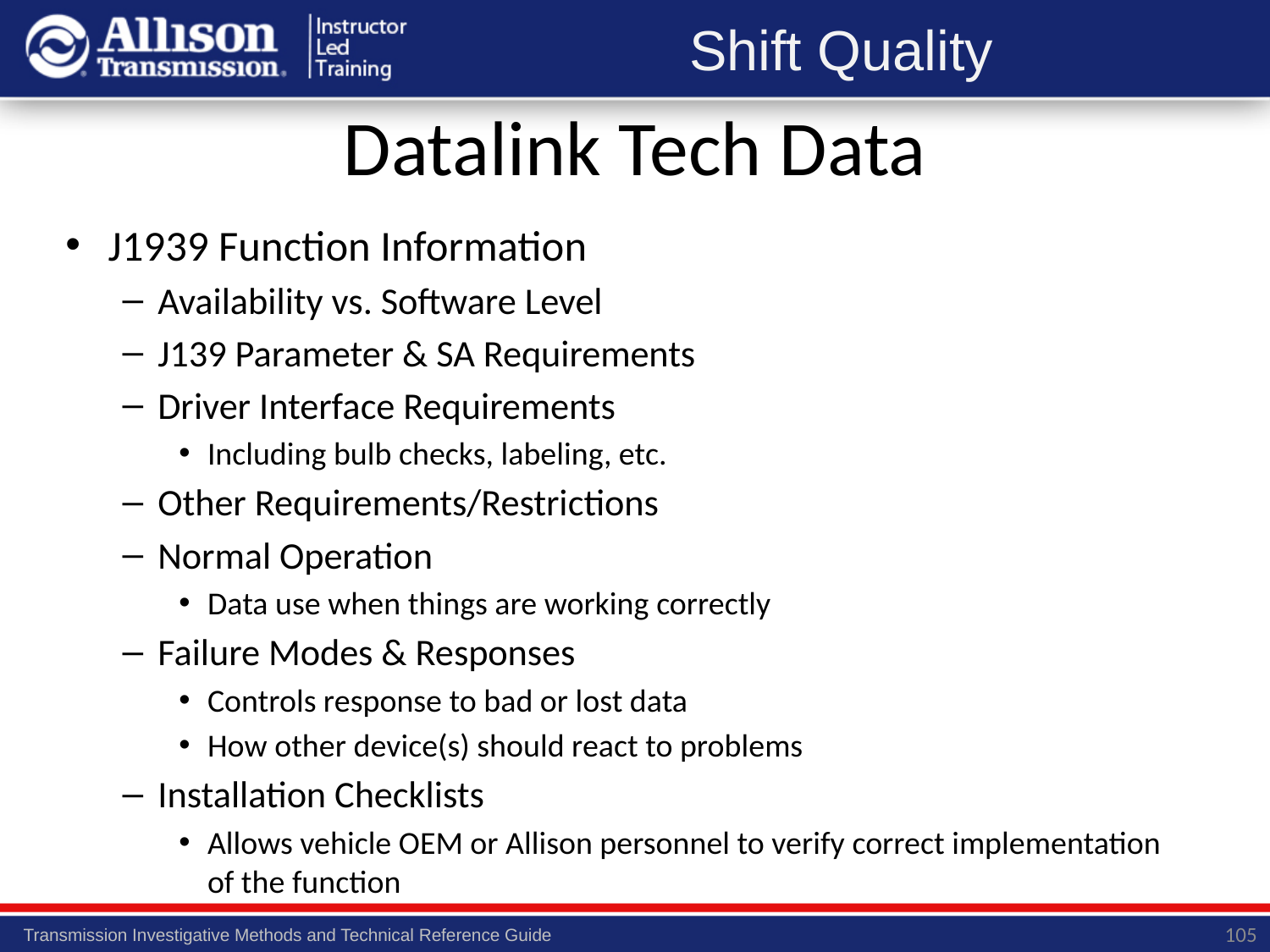

# Datalink Tech Data
J1939 Function Information
Availability vs. Software Level
J139 Parameter & SA Requirements
Driver Interface Requirements
Including bulb checks, labeling, etc.
Other Requirements/Restrictions
Normal Operation
Data use when things are working correctly
Failure Modes & Responses
Controls response to bad or lost data
How other device(s) should react to problems
Installation Checklists
Allows vehicle OEM or Allison personnel to verify correct implementation of the function

105